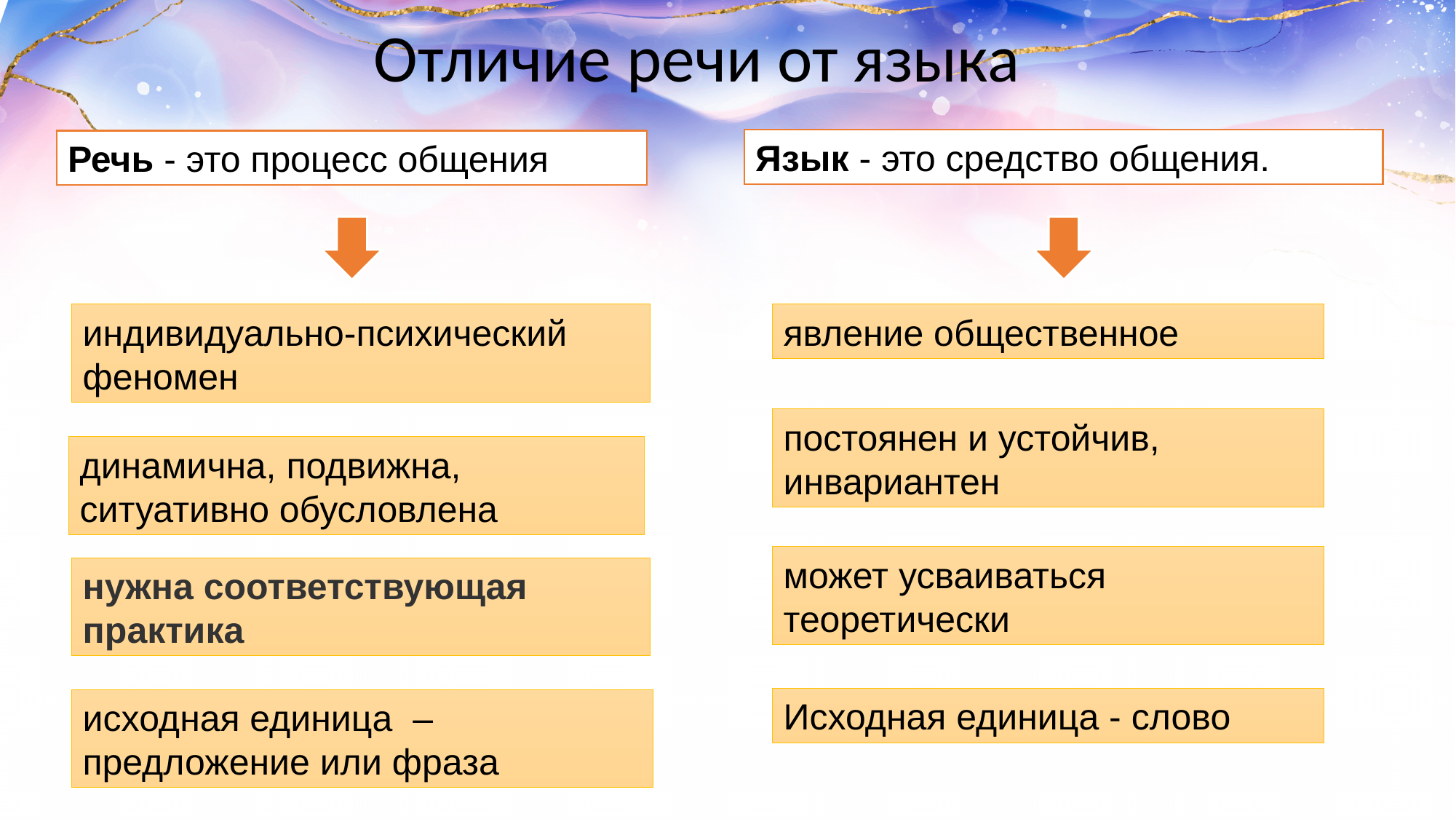

# Отличие речи от языка
Язык - это средство общения.
Речь - это процесс общения

индивидуально-психический феномен
явление общественное
постоянен и устойчив, инвариантен
динамична, подвижна, ситуативно обусловлена
может усваиваться теоретически
нужна соответствующая практика
Исходная единица - слово
исходная единица  – предложение или фраза